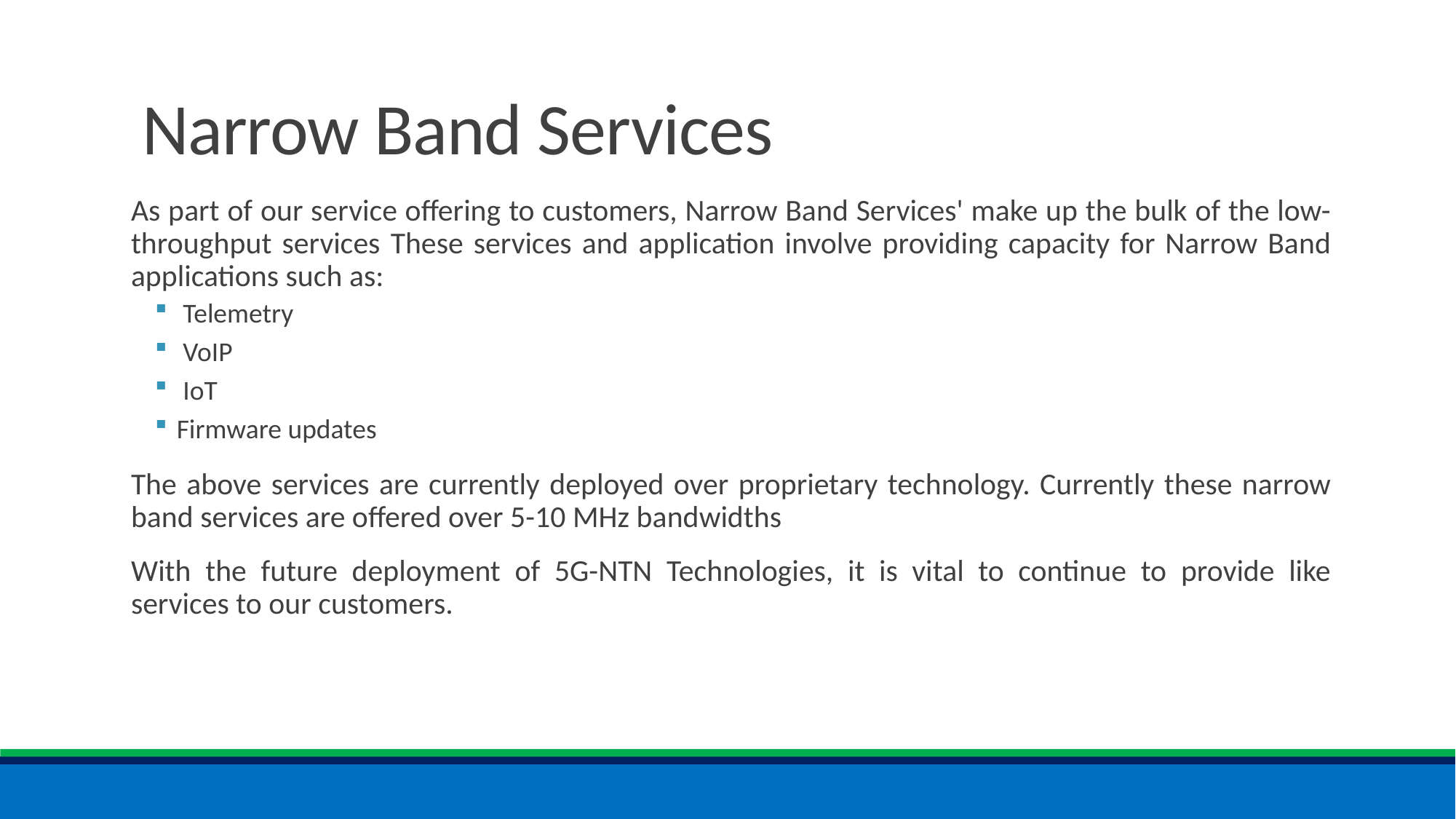

# Narrow Band Services
As part of our service offering to customers, Narrow Band Services' make up the bulk of the low-throughput services These services and application involve providing capacity for Narrow Band applications such as:
 Telemetry
 VoIP
 IoT
Firmware updates
The above services are currently deployed over proprietary technology. Currently these narrow band services are offered over 5-10 MHz bandwidths
With the future deployment of 5G-NTN Technologies, it is vital to continue to provide like services to our customers.